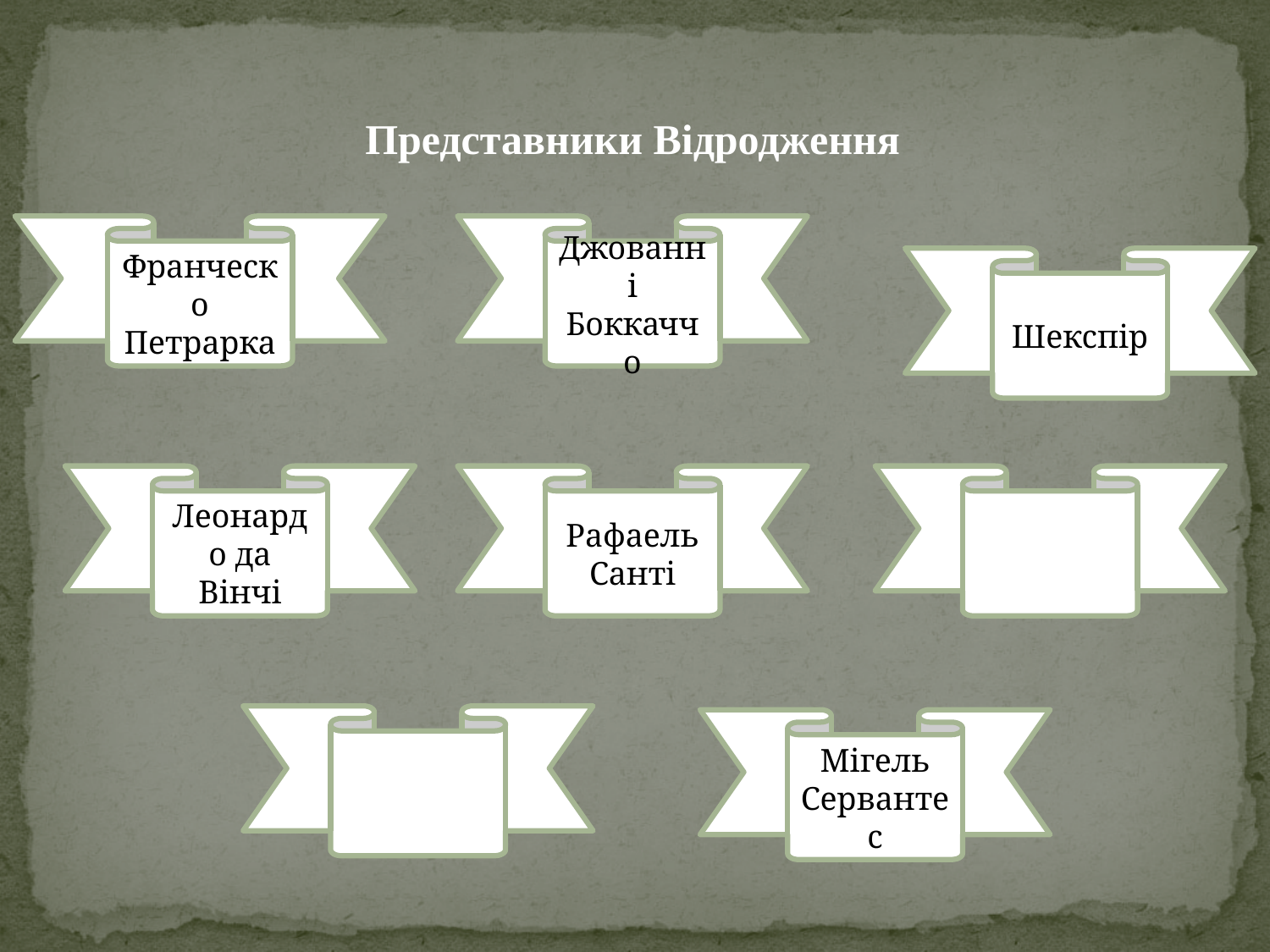

Представники Відродження
Франческо Петрарка
Джованні Боккаччо
Шекспір
Леонардо да Вінчі
Рафаель Санті

Мігель Сервантес